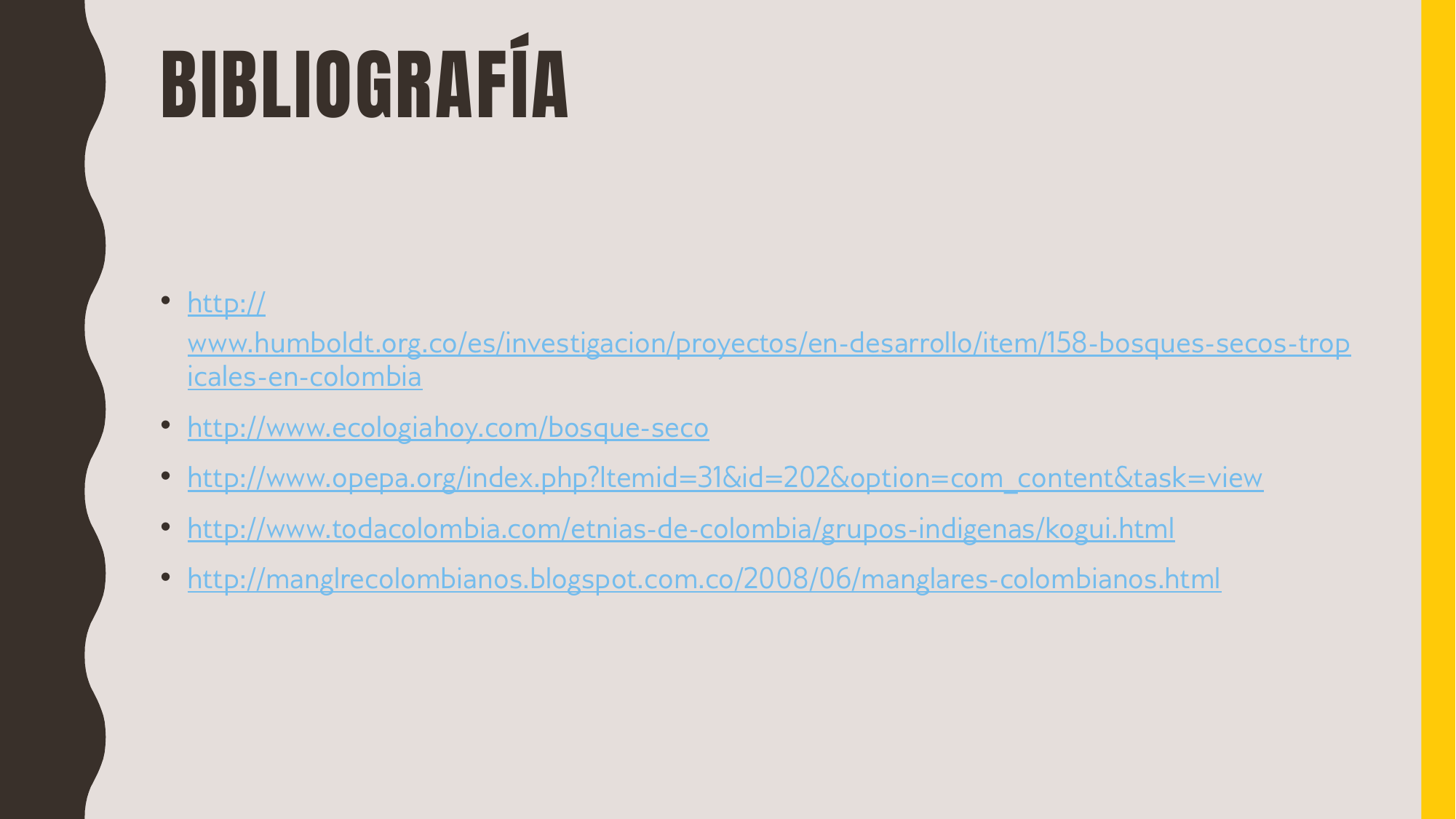

# Bibliografía
http://www.humboldt.org.co/es/investigacion/proyectos/en-desarrollo/item/158-bosques-secos-tropicales-en-colombia
http://www.ecologiahoy.com/bosque-seco
http://www.opepa.org/index.php?Itemid=31&id=202&option=com_content&task=view
http://www.todacolombia.com/etnias-de-colombia/grupos-indigenas/kogui.html
http://manglrecolombianos.blogspot.com.co/2008/06/manglares-colombianos.html